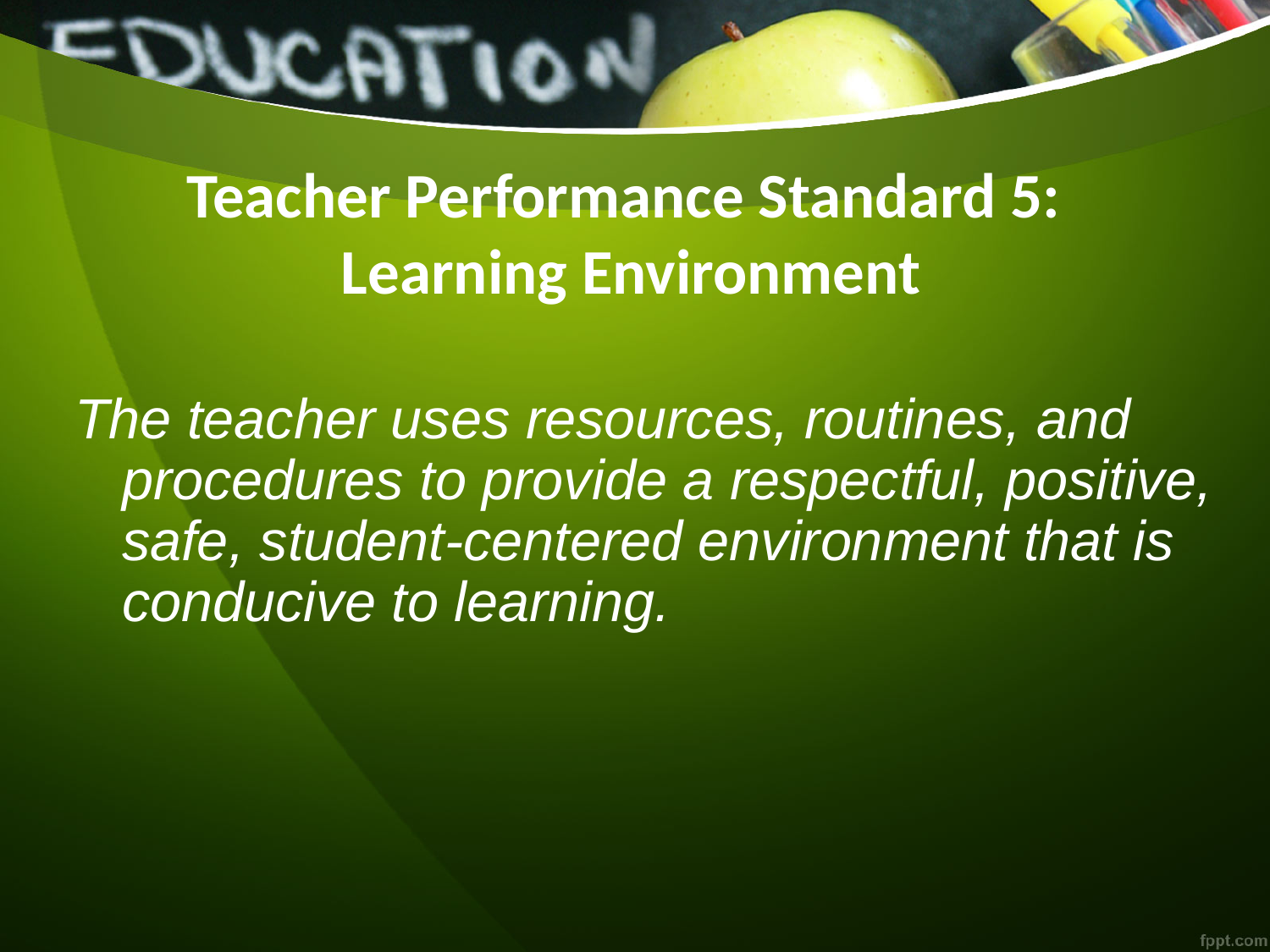

Teacher Performance Standard 5:  Learning Environment

The teacher uses resources, routines, and procedures to provide a respectful, positive, safe, student-centered environment that is conducive to learning.